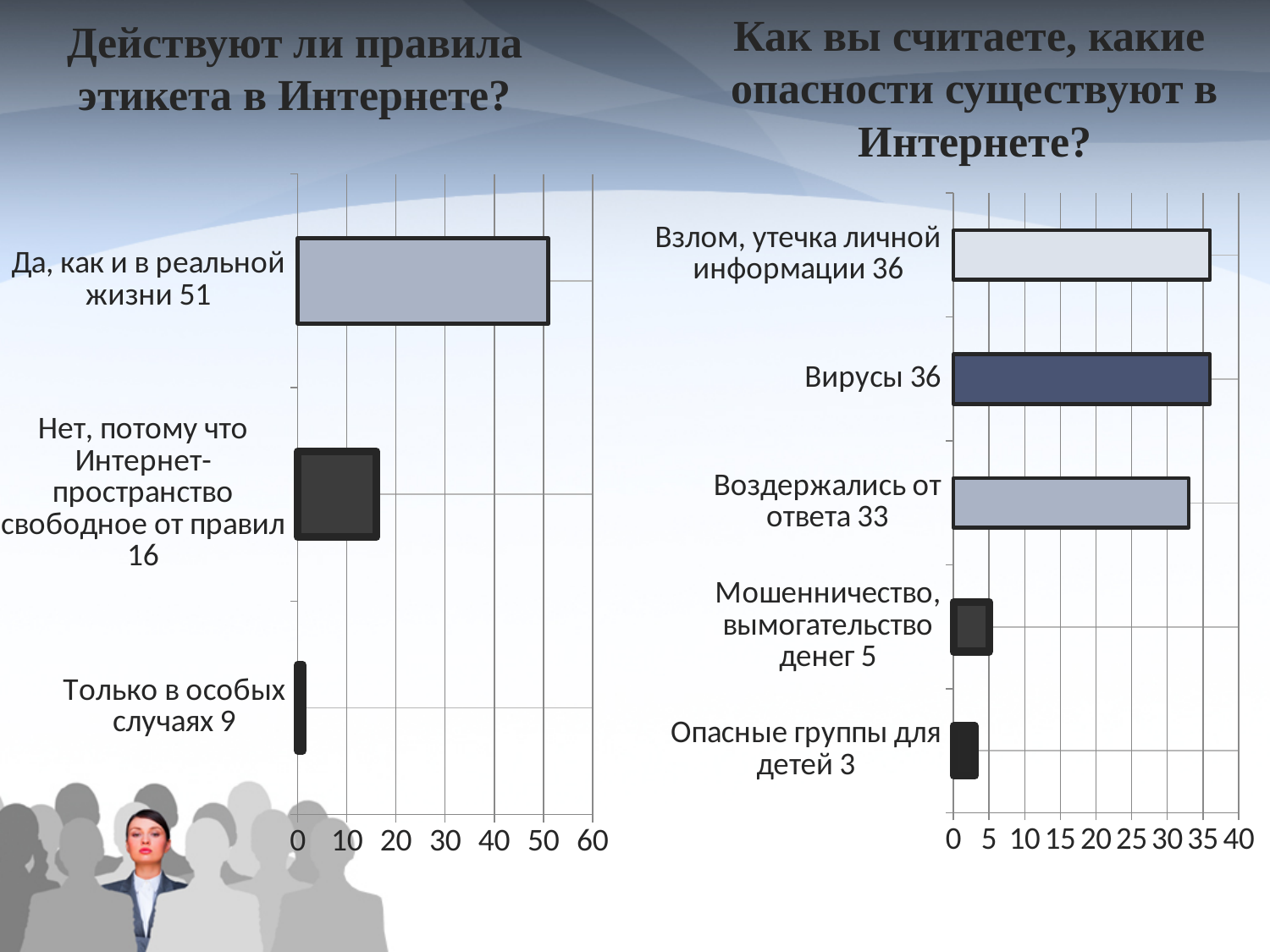

# Действуют ли правила этикета в Интернете?
Как вы считаете, какие  опасности существуют в Интернете?

### Chart

| Category | Столбец1 |
|---|---|
| Только в особых случаях 9 | 1.0 |
| Нет, потому что Интернет- пространство свободное от правил 16 | 16.0 |
| Да, как и в реальной жизни 51 | 51.0 |

### Chart

| Category | Столбец1 |
|---|---|
| Опасные группы для детей 3 | 3.0 |
| Мошенничество, вымогательство денег 5 | 5.0 |
| Воздержались от ответа 33 | 33.0 |
| Вирусы 36 | 36.0 |
| Взлом, утечка личной информации 36 | 36.0 |